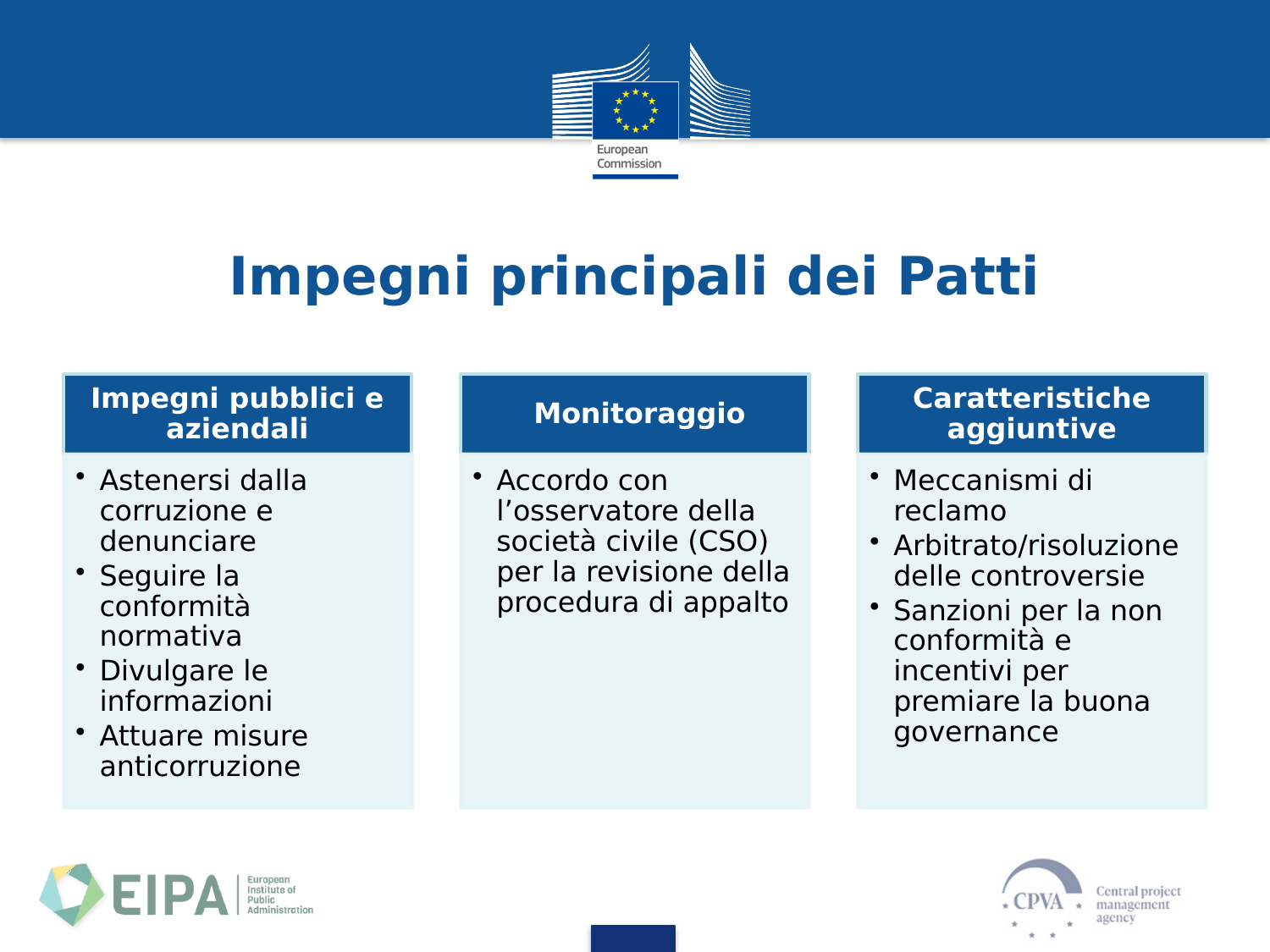

# Impegni principali dei Patti
Impegni pubblici e aziendali
Astenersi dalla corruzione e denunciare
Seguire la conformità normativa
Divulgare le informazioni
Attuare misure anticorruzione
 Monitoraggio
Accordo con l’osservatore della società civile (CSO) per la revisione della procedura di appalto
Caratteristiche aggiuntive
Meccanismi di reclamo
Arbitrato/risoluzione delle controversie
Sanzioni per la non conformità e incentivi per premiare la buona governance